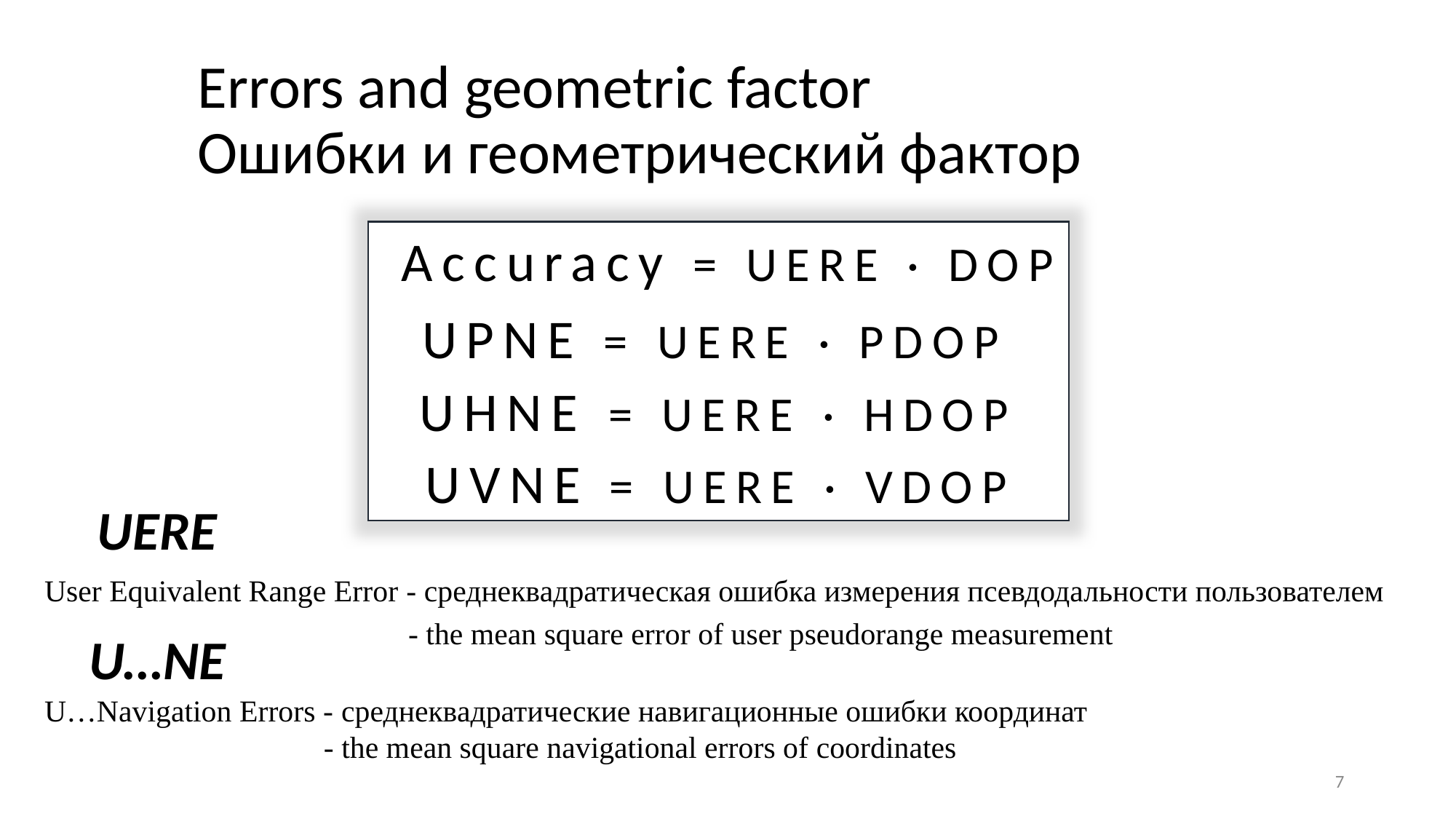

# Errors and geometric factor Ошибки и геометрический фактор
Accuracy = UERE · DOP

UPNE = UERE · PDOP
UHNE = UERE · HDOP
UVNE = UERE · VDOP
UERE
User Equivalent Range Error - среднеквадратическая ошибка измерения псевдодальности пользователем
			    - the mean square error of user pseudorange measurement
U…NE
U…Navigation Errors - среднеквадратические навигационные ошибки координат
 		        - the mean square navigational errors of coordinates
7